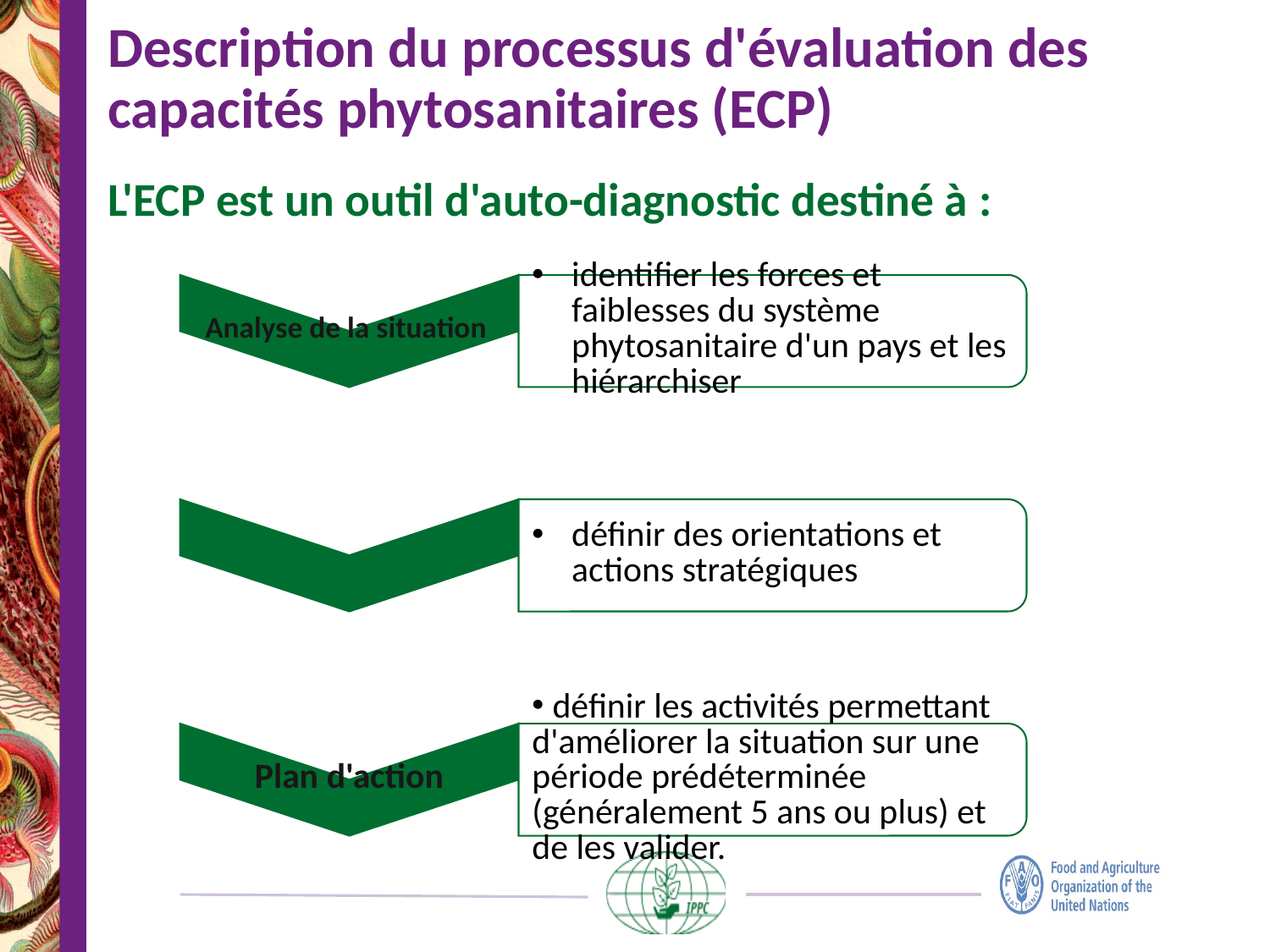

# Description du processus d'évaluation des capacités phytosanitaires (ECP)
L'ECP est un outil d'auto-diagnostic destiné à :
Analyse de la situation
identifier les forces et faiblesses du système phytosanitaire d'un pays et les hiérarchiser
définir des orientations et actions stratégiques
Plan d'action
 définir les activités permettant d'améliorer la situation sur une période prédéterminée (généralement 5 ans ou plus) et de les valider.